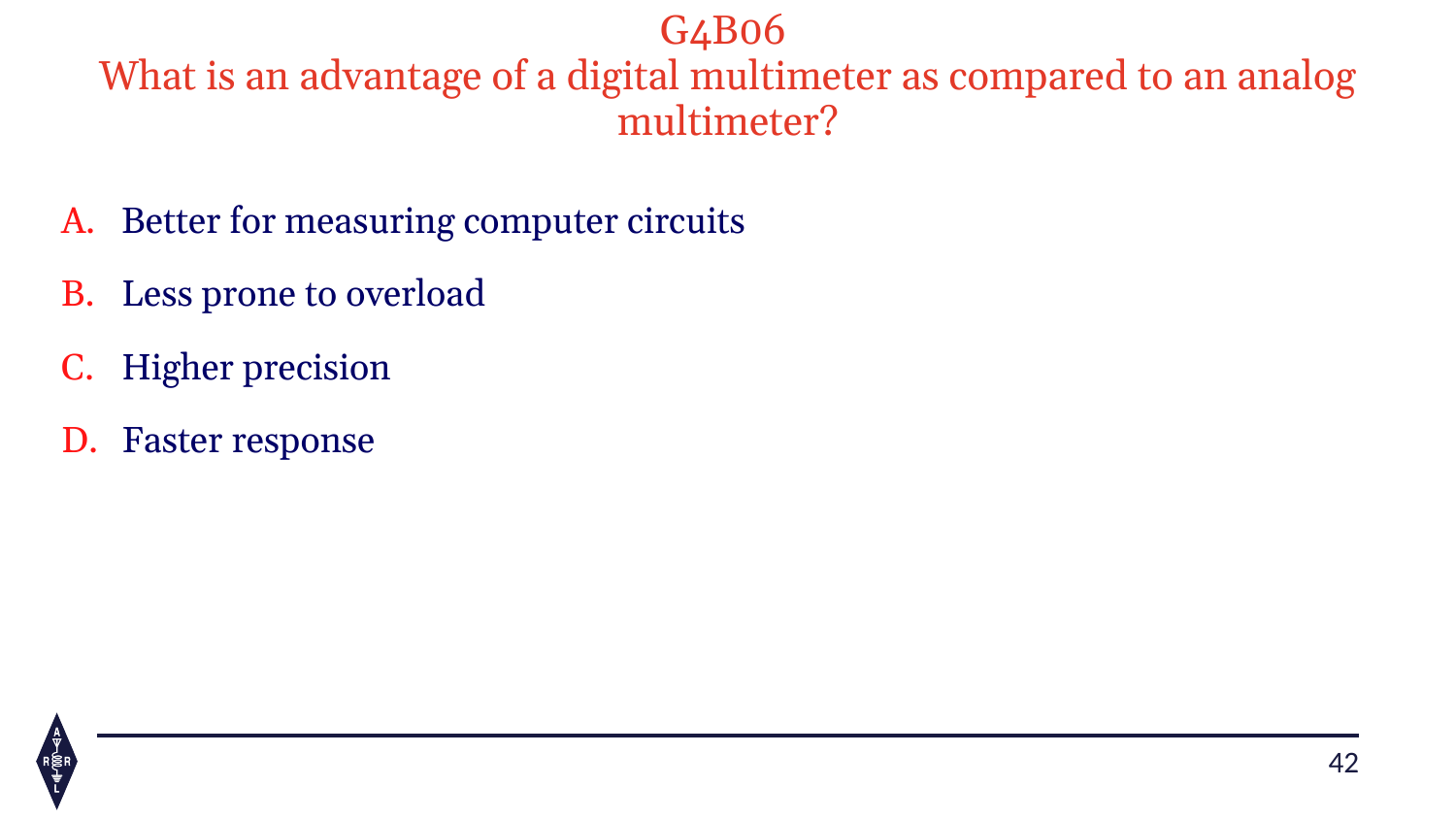

G4B06
What is an advantage of a digital multimeter as compared to an analog multimeter?
Better for measuring computer circuits
Less prone to overload
Higher precision
Faster response
42